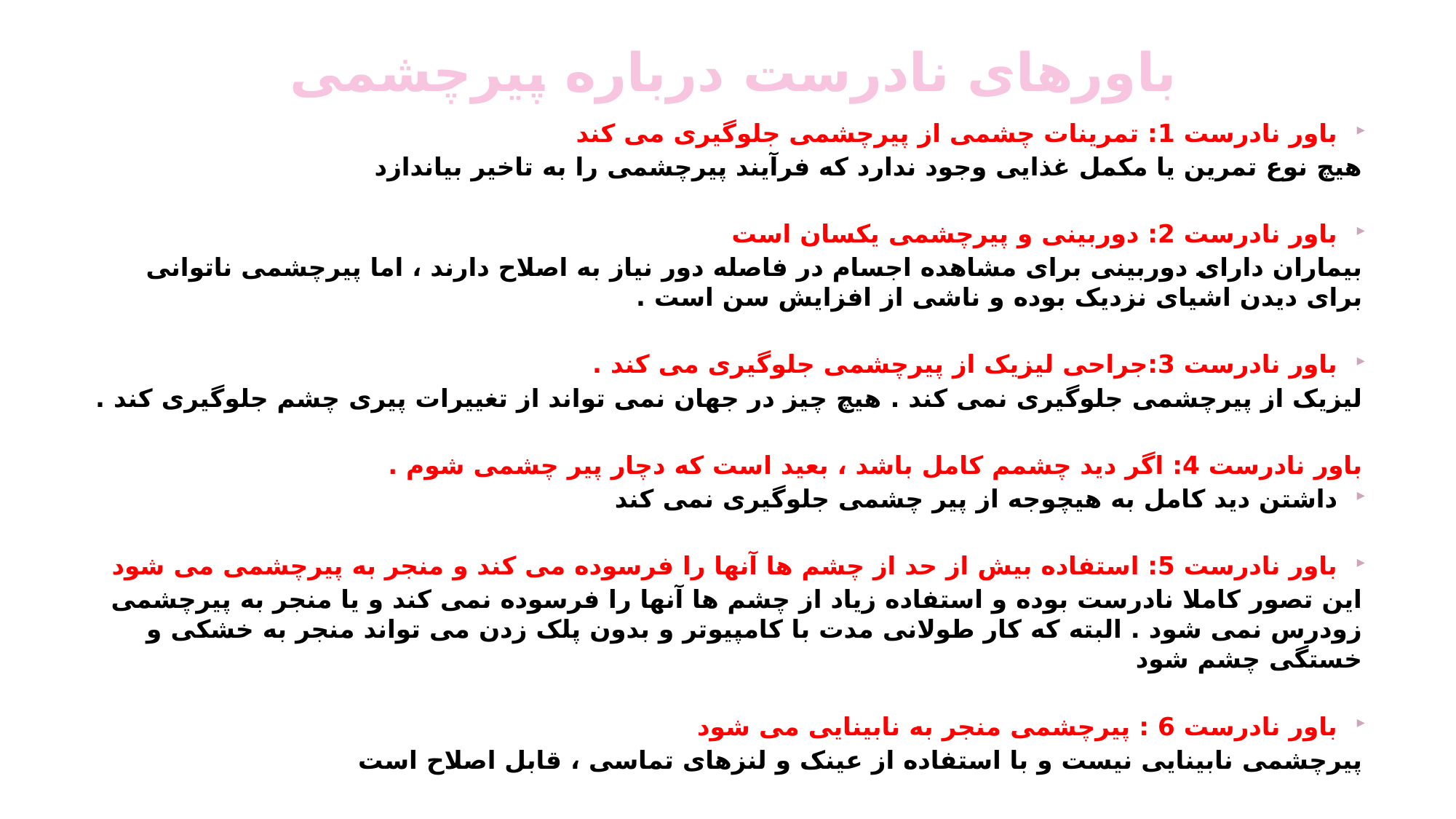

باورهای نادرست درباره پیرچشمی
باور نادرست 1: تمرینات چشمی از پیرچشمی جلوگیری می کند
هیچ نوع تمرین یا مکمل غذایی وجود ندارد که فرآیند پیرچشمی را به تاخیر بیاندازد

باور نادرست 2: دوربینی و پیرچشمی یکسان است
بیماران دارای دوربینی برای مشاهده اجسام در فاصله دور نیاز به اصلاح دارند ، اما پیرچشمی ناتوانی برای دیدن اشیای نزدیک بوده و ناشی از افزایش سن است .

باور نادرست 3:جراحی لیزیک از پیرچشمی جلوگیری می کند .
لیزیک از پیرچشمی جلوگیری نمی کند . هیچ چیز در جهان نمی تواند از تغییرات پیری چشم جلوگیری کند .

باور نادرست 4: اگر دید چشمم کامل باشد ، بعید است که دچار پیر چشمی شوم .
داشتن دید کامل به هیچوجه از پیر چشمی جلوگیری نمی کند

باور نادرست 5: استفاده بیش از حد از چشم ها آنها را فرسوده می کند و منجر به پیرچشمی می شود
این تصور کاملا نادرست بوده و استفاده زیاد از چشم ها آنها را فرسوده نمی کند و یا منجر به پیرچشمی زودرس نمی شود . البته که کار طولانی مدت با کامپیوتر و بدون پلک زدن می تواند منجر به خشکی و خستگی چشم شود

باور نادرست 6 : پیرچشمی منجر به نابینایی می شود
پیرچشمی نابینایی نیست و با استفاده از عینک و لنزهای تماسی ، قابل اصلاح است